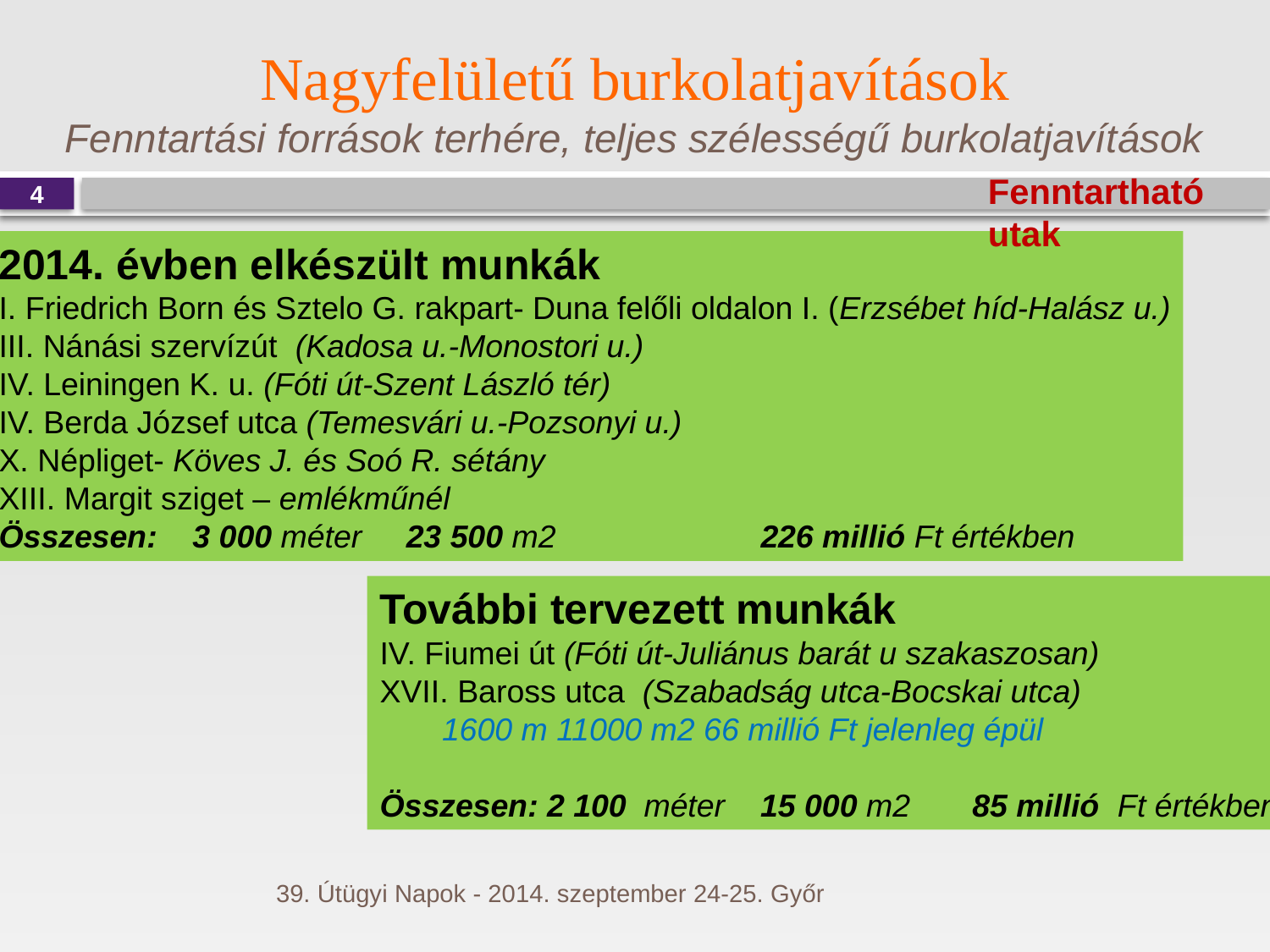

Nagyfelületű burkolatjavítások
Fenntartási források terhére, teljes szélességű burkolatjavítások
Fenntartható utak
4
2014. évben elkészült munkák
I. Friedrich Born és Sztelo G. rakpart- Duna felőli oldalon I. (Erzsébet híd-Halász u.)
III. Nánási szervízút  (Kadosa u.-Monostori u.)
IV. Leiningen K. u. (Fóti út-Szent László tér)
IV. Berda József utca (Temesvári u.-Pozsonyi u.)
X. Népliget- Köves J. és Soó R. sétány
XIII. Margit sziget – emlékműnél
Összesen:    3 000 méter     23 500 m2  		226 millió Ft értékben
További tervezett munkák
IV. Fiumei út (Fóti út-Juliánus barát u szakaszosan)
XVII. Baross utca  (Szabadság utca-Bocskai utca)
       1600 m 11000 m2 66 millió Ft jelenleg épül

Összesen: 2 100  méter    15 000 m2       85 millió  Ft értékben
39. Útügyi Napok - 2014. szeptember 24-25. Győr